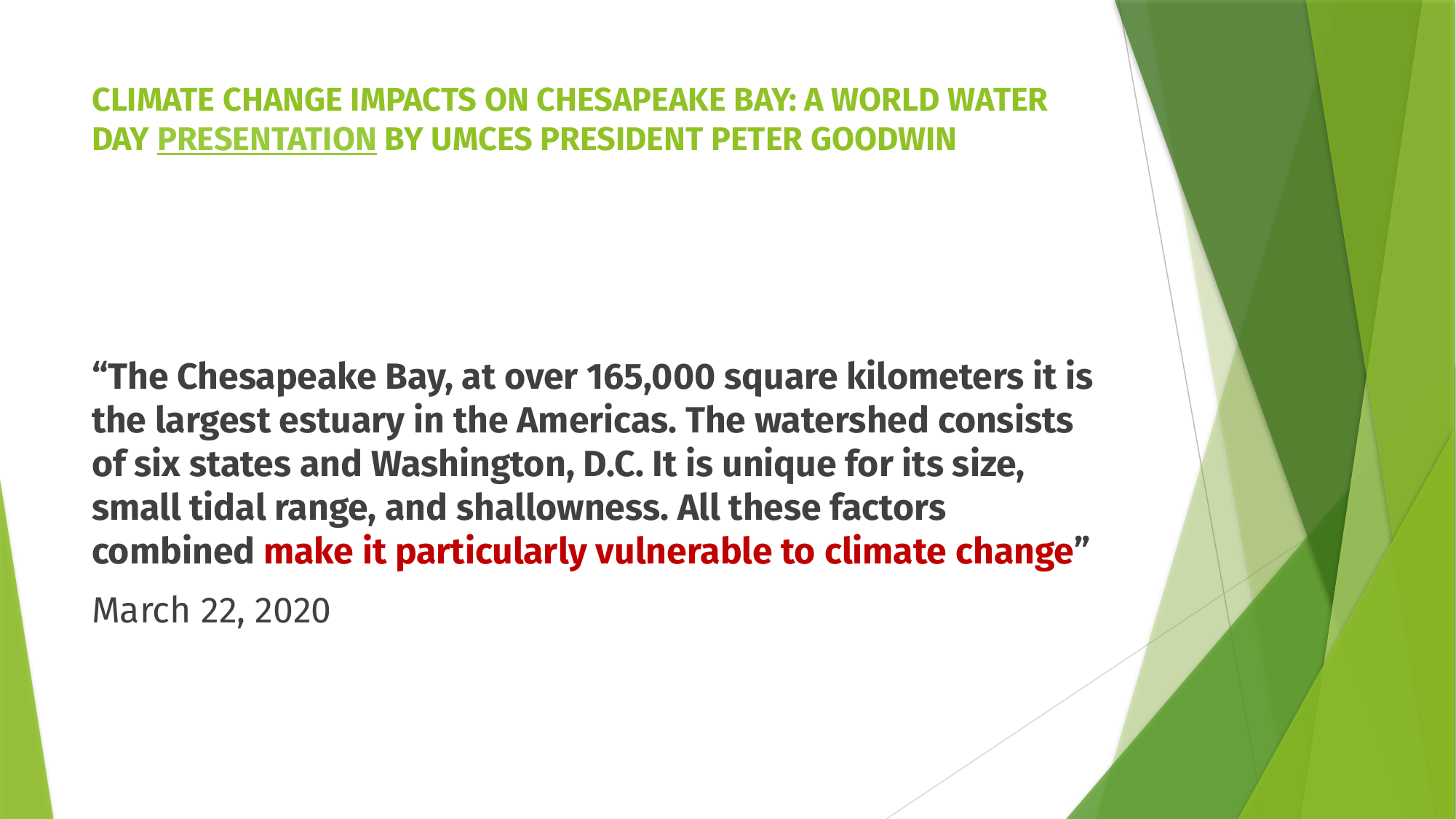

# CLIMATE CHANGE IMPACTS ON CHESAPEAKE BAY: A WORLD WATER DAY PRESENTATION BY UMCES PRESIDENT PETER GOODWIN

“The Chesapeake Bay, at over 165,000 square kilometers it is the largest estuary in the Americas. The watershed consists of six states and Washington, D.C. It is unique for its size, small tidal range, and shallowness. All these factors combined make it particularly vulnerable to climate change”
March 22, 2020